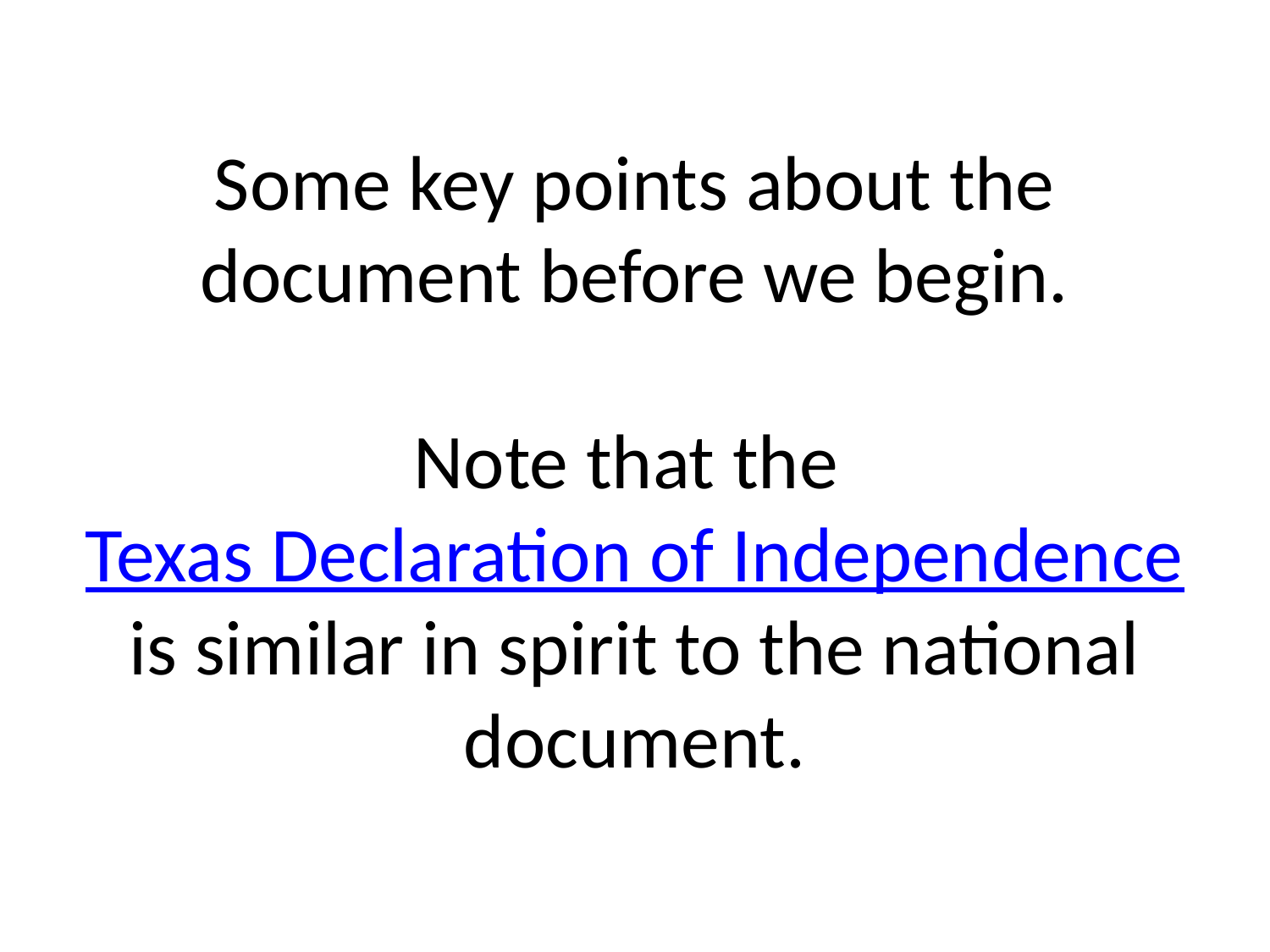

# Some key points about the document before we begin. Note that the Texas Declaration of Independence is similar in spirit to the national document.